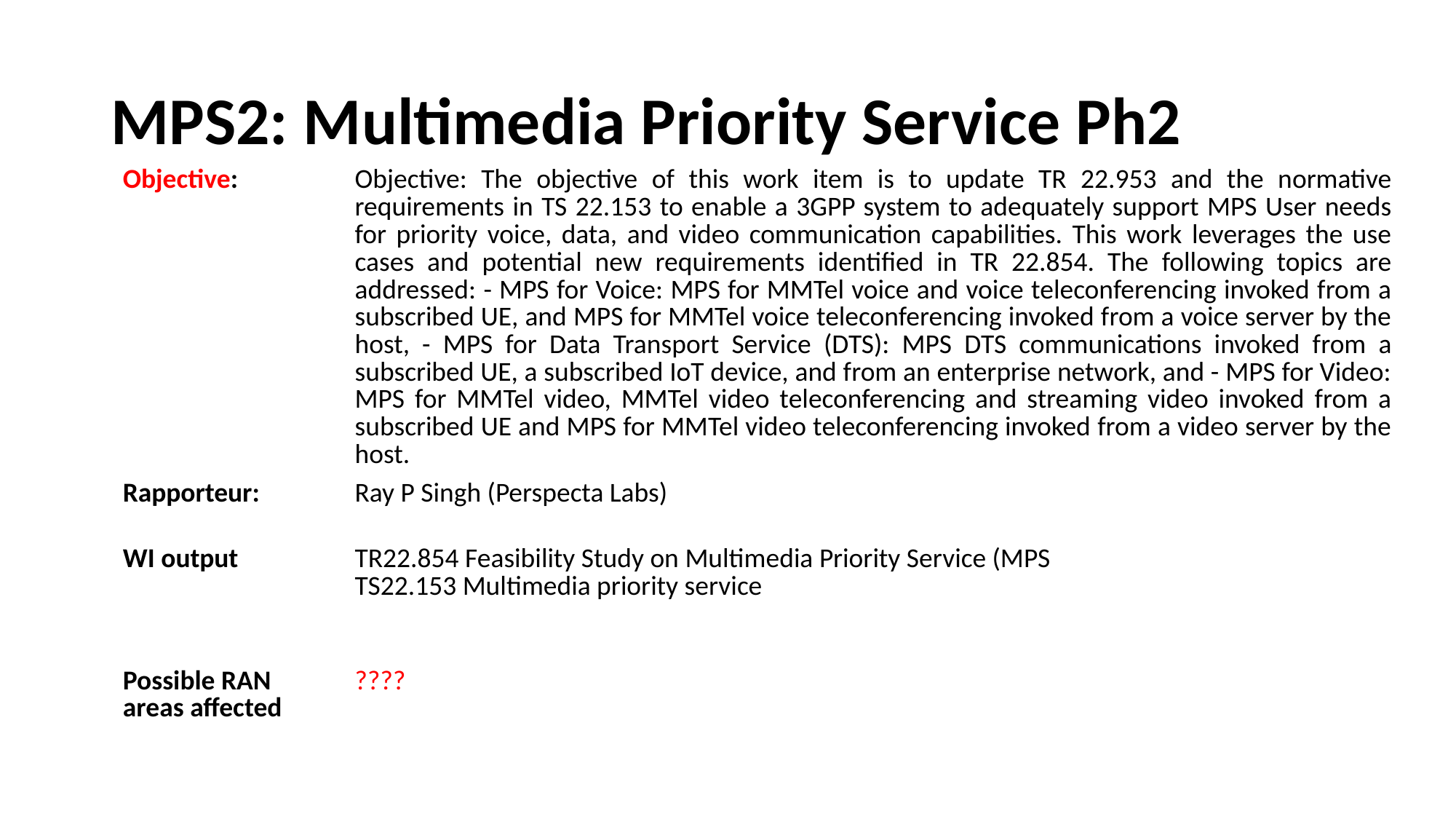

# MPS2: Multimedia Priority Service Ph2
| Objective: | Objective: The objective of this work item is to update TR 22.953 and the normative requirements in TS 22.153 to enable a 3GPP system to adequately support MPS User needs for priority voice, data, and video communication capabilities. This work leverages the use cases and potential new requirements identified in TR 22.854. The following topics are addressed: - MPS for Voice: MPS for MMTel voice and voice teleconferencing invoked from a subscribed UE, and MPS for MMTel voice teleconferencing invoked from a voice server by the host, - MPS for Data Transport Service (DTS): MPS DTS communications invoked from a subscribed UE, a subscribed IoT device, and from an enterprise network, and - MPS for Video: MPS for MMTel video, MMTel video teleconferencing and streaming video invoked from a subscribed UE and MPS for MMTel video teleconferencing invoked from a video server by the host. |
| --- | --- |
| Rapporteur: | Ray P Singh (Perspecta Labs) |
| WI output | TR22.854 Feasibility Study on Multimedia Priority Service (MPS TS22.153 Multimedia priority service |
| Possible RAN areas affected | ???? |